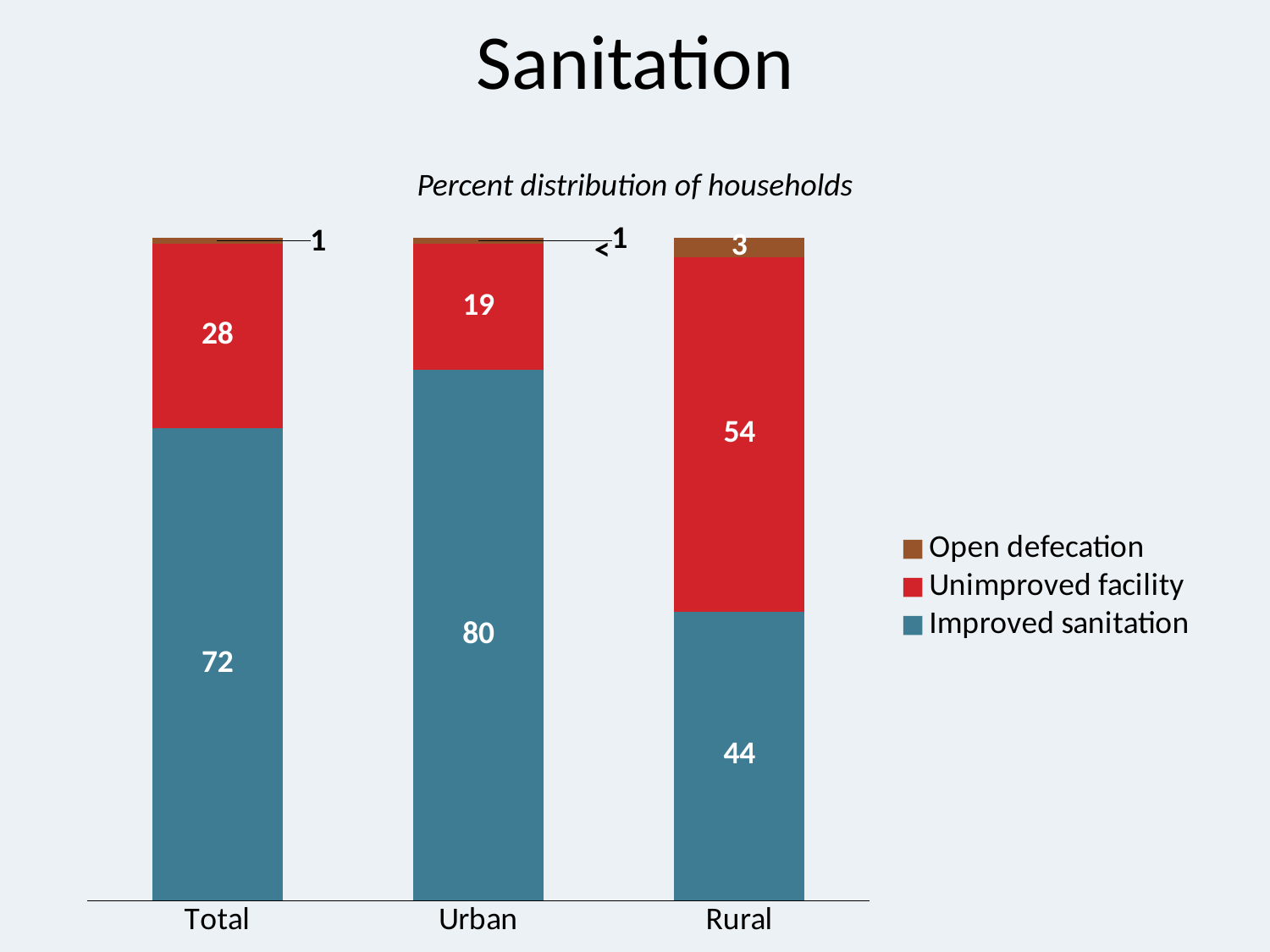

# Sanitation
Percent distribution of households
<

### Chart

| Category | Improved sanitation | Unimproved facility | Open defecation |
|---|---|---|---|
| Total | 72.0 | 28.0 | 1.0 |
| Urban | 80.0 | 19.0 | 1.0 |
| Rural | 44.0 | 54.0 | 3.0 |